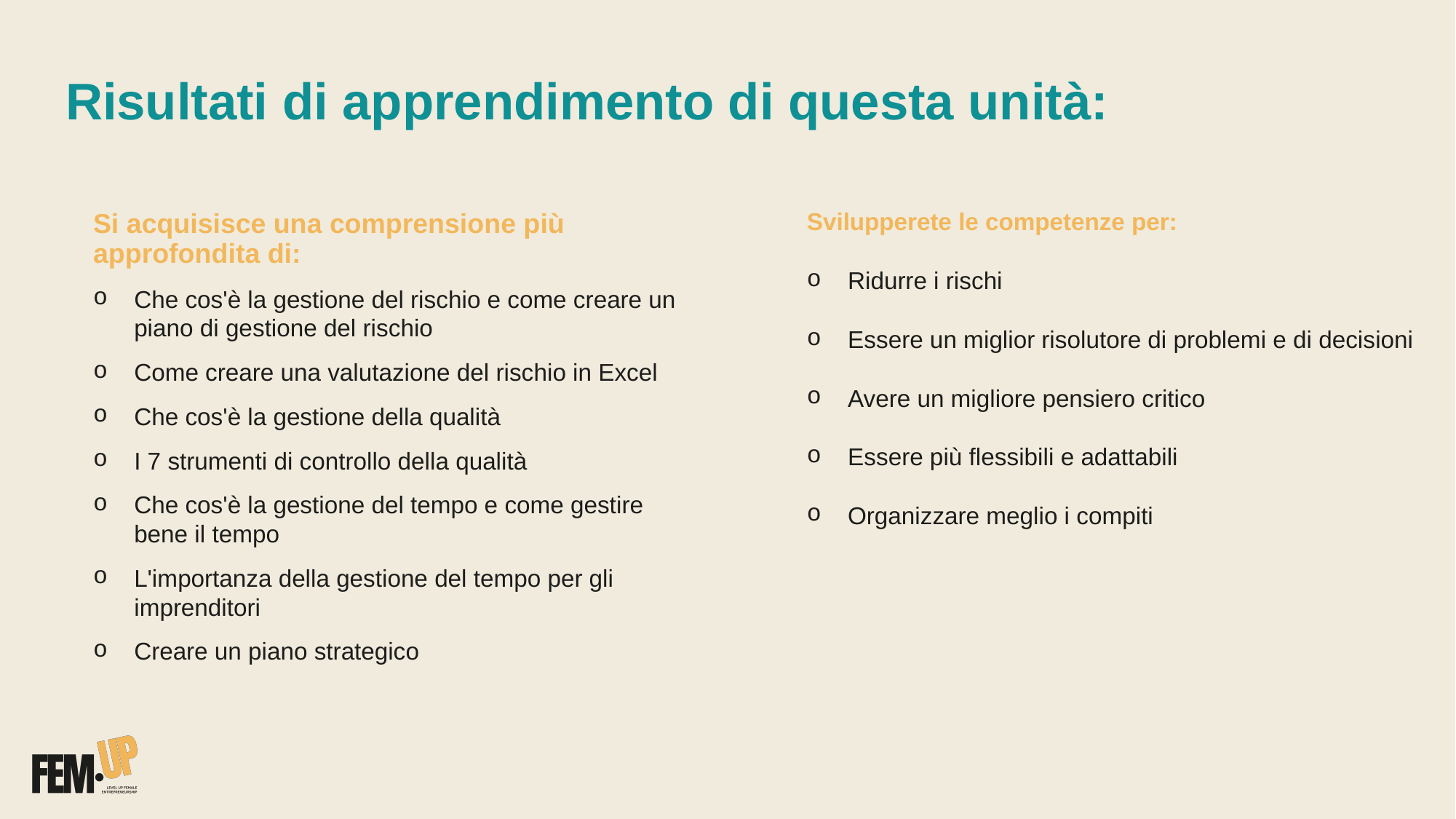

# Risultati di apprendimento di questa unità:
Si acquisisce una comprensione più approfondita di:
Che cos'è la gestione del rischio e come creare un piano di gestione del rischio
Come creare una valutazione del rischio in Excel
Che cos'è la gestione della qualità
I 7 strumenti di controllo della qualità
Che cos'è la gestione del tempo e come gestire bene il tempo
L'importanza della gestione del tempo per gli imprenditori
Creare un piano strategico
Svilupperete le competenze per:
Ridurre i rischi
Essere un miglior risolutore di problemi e di decisioni
Avere un migliore pensiero critico
Essere più flessibili e adattabili
Organizzare meglio i compiti